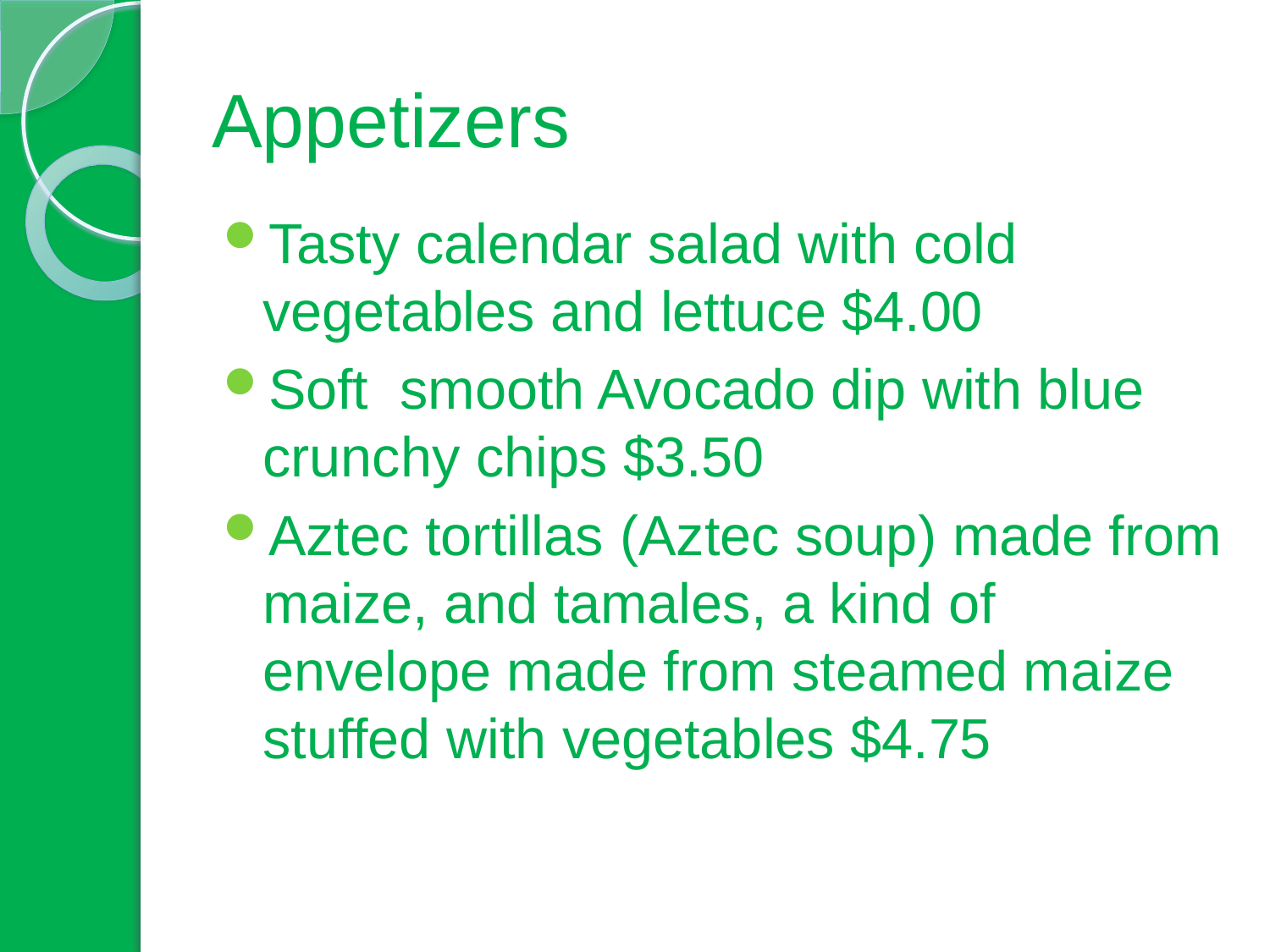

# Appetizers
Tasty calendar salad with cold vegetables and lettuce $4.00
Soft  smooth Avocado dip with blue crunchy chips $3.50
Aztec tortillas (Aztec soup) made from maize, and tamales, a kind of envelope made from steamed maize stuffed with vegetables $4.75